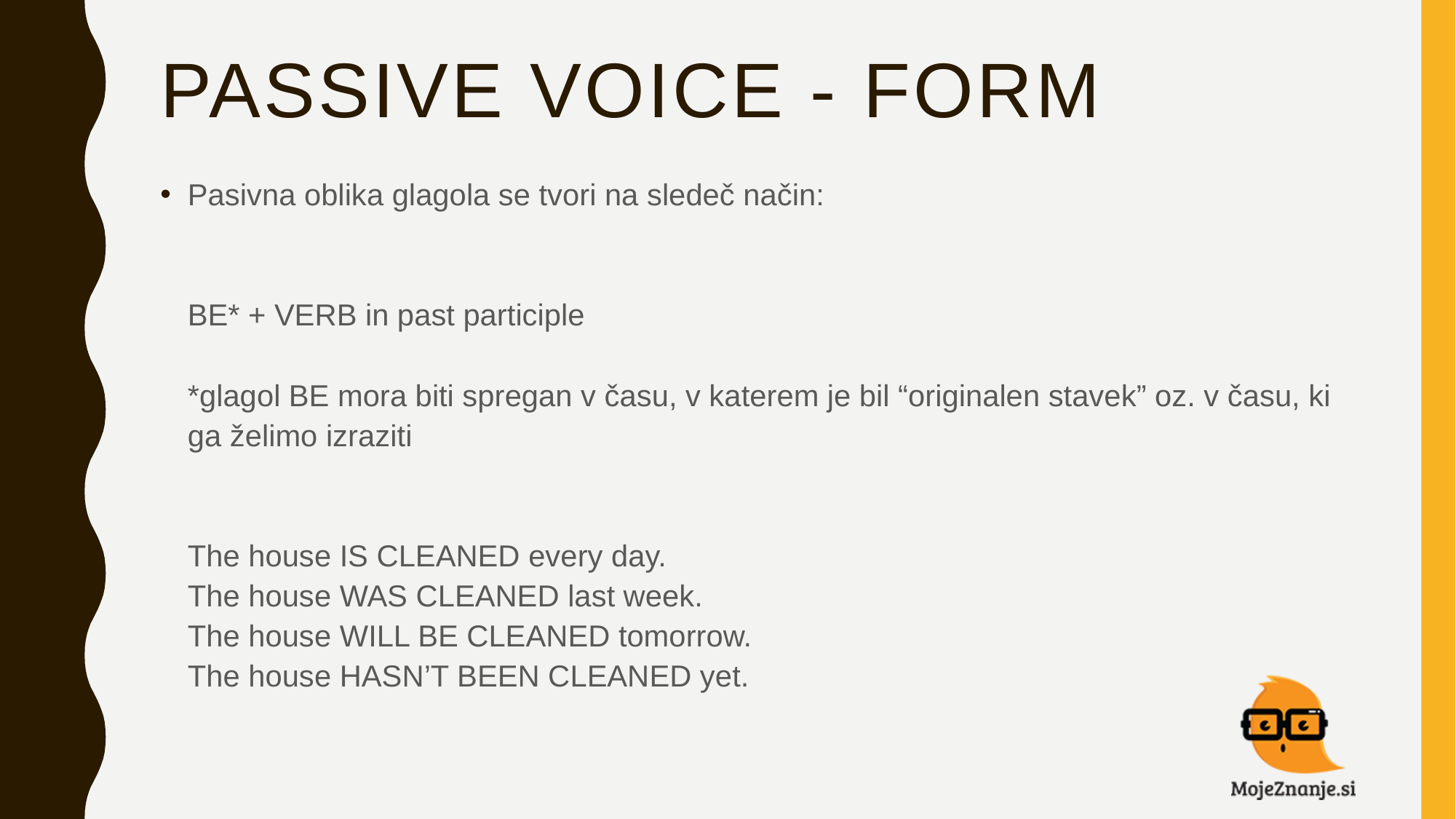

# PASSIVE VOICE - FORM
Pasivna oblika glagola se tvori na sledeč način:
BE* + VERB in past participle
*glagol BE mora biti spregan v času, v katerem je bil “originalen stavek” oz. v času, ki ga želimo izraziti
The house IS CLEANED every day.
The house WAS CLEANED last week.
The house WILL BE CLEANED tomorrow.
The house HASN’T BEEN CLEANED yet.